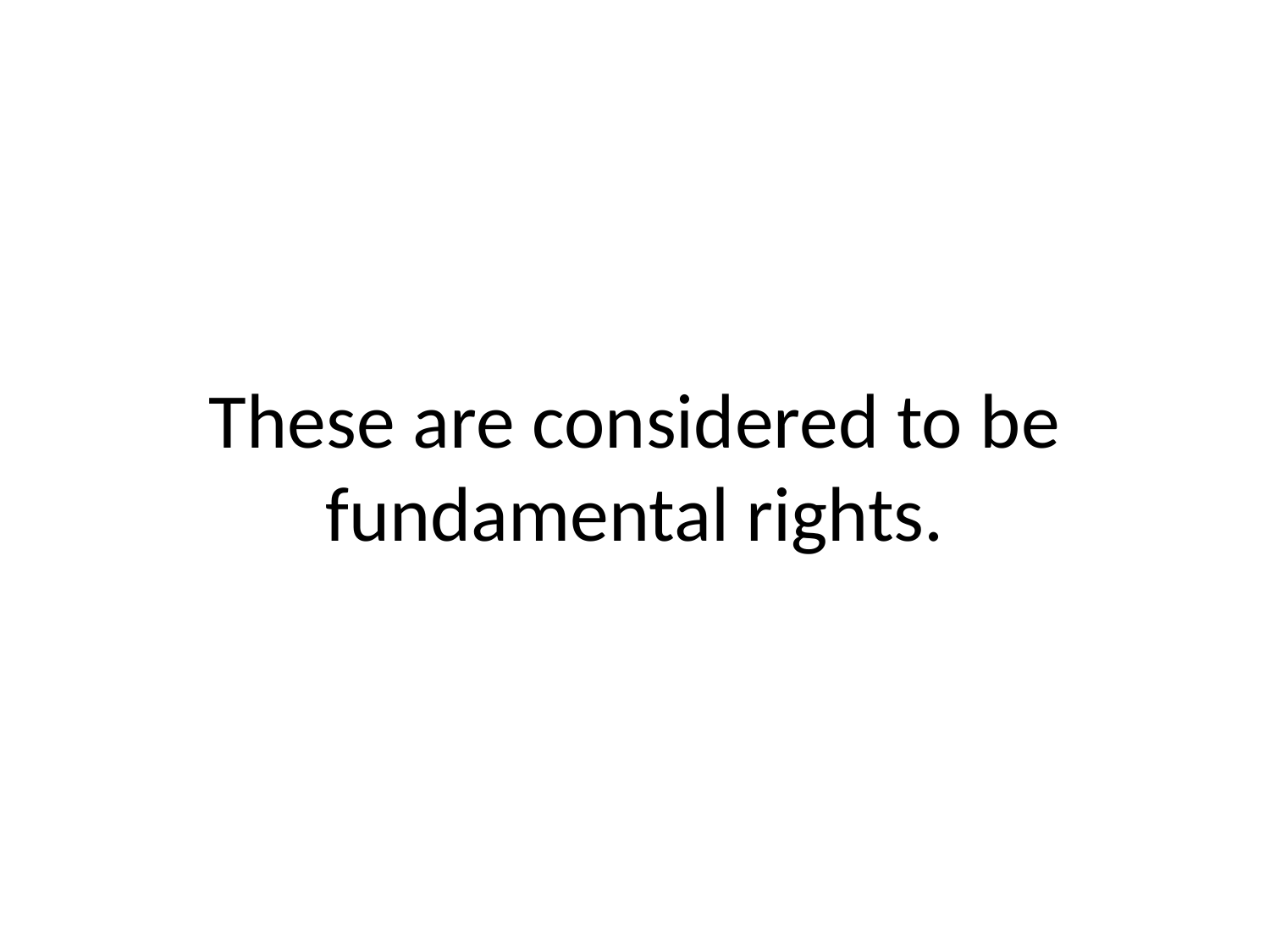

# These are considered to be fundamental rights.